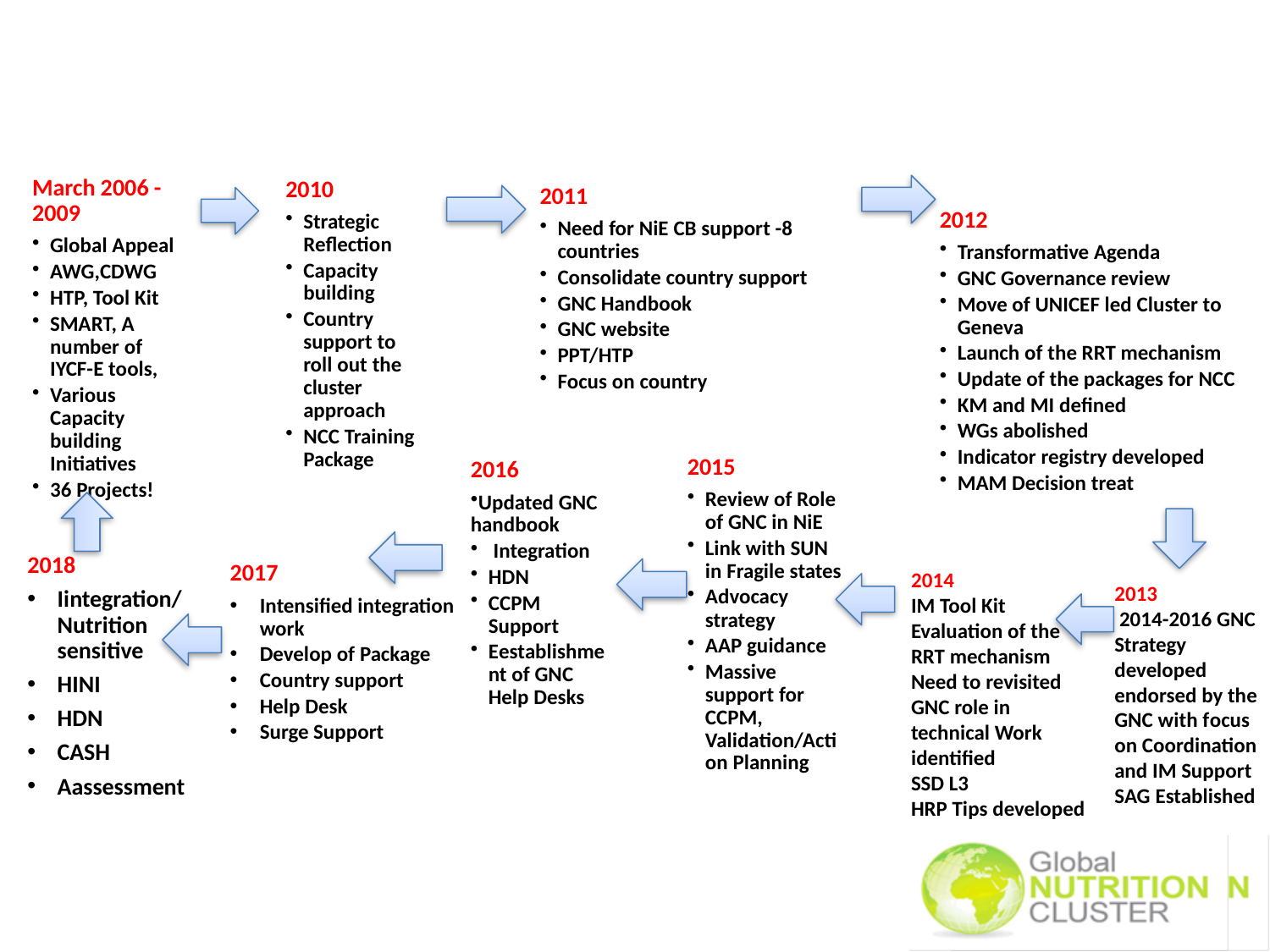

2012
Transformative Agenda
GNC Governance review
Move of UNICEF led Cluster to Geneva
Launch of the RRT mechanism
Update of the packages for NCC
KM and MI defined
WGs abolished
Indicator registry developed
MAM Decision treat

2011
Need for NiE CB support -8 countries
Consolidate country support
GNC Handbook
GNC website
PPT/HTP
Focus on country
March 2006 -2009
Global Appeal
AWG,CDWG
HTP, Tool Kit
SMART, A number of IYCF-E tools,
Various Capacity building Initiatives
36 Projects!

2010
Strategic Reflection
Capacity building
Country support to roll out the cluster approach
NCC Training Package

2015
Review of Role of GNC in NiE
Link with SUN in Fragile states
Advocacy strategy
AAP guidance
Massive support for CCPM, Validation/Action Planning

2016
Updated GNC handbook
 Integration
HDN
CCPM Support
Eestablishment of GNC Help Desks

2018
Iintegration/Nutrition sensitive
HINI
HDN
CASH
Aassessment

2017
Intensified integration work
Develop of Package
Country support
Help Desk
Surge Support

2014
IM Tool Kit
Evaluation of the RRT mechanism
Need to revisited GNC role in technical Work identified
SSD L3
HRP Tips developed

2013
 2014-2016 GNC Strategy developed endorsed by the GNC with focus on Coordination and IM Support
SAG Established